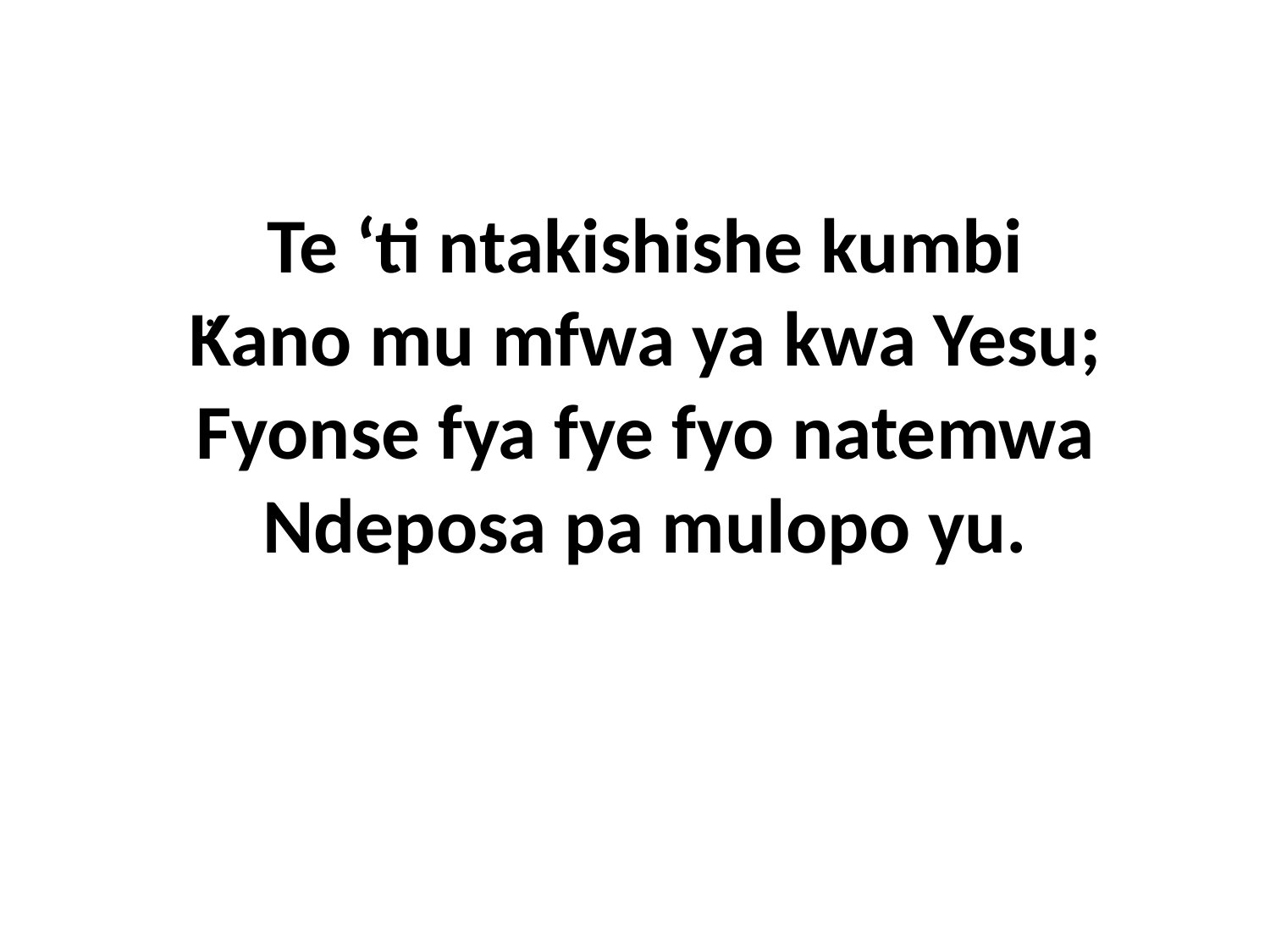

# Te ‘ti ntakishishe kumbi Kano mu mfwa ya kwa Yesu; Fyonse fya fye fyo natemwa Ndeposa pa mulopo yu.

	.